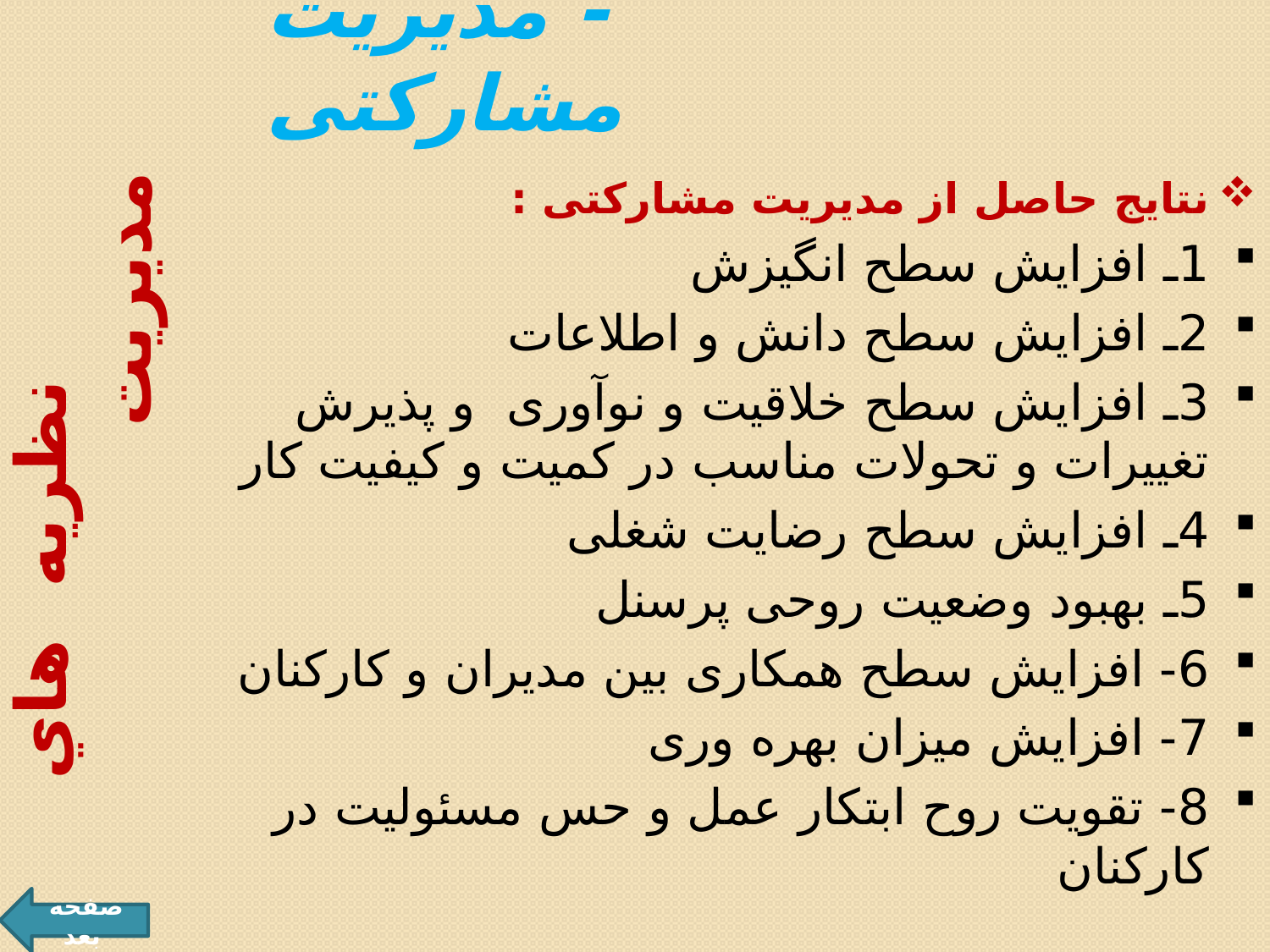

# - مدیریت مشاركتی

نتایج حاصل از مدیریت مشاركتی :
1ـ افزایش سطح انگیزش
2ـ افزایش سطح دانش و اطلاعات
3ـ افزایش سطح خلاقیت و نوآوری  و پذیرش تغییرات و تحولات مناسب در کمیت و کیفیت کار
4ـ افزایش سطح رضایت شغلی
5ـ بهبود وضعیت روحی پرسنل
6- افزایش سطح همکاری بین مدیران و کارکنان
7- افزایش میزان بهره وری
8- تقویت روح ابتکار عمل و حس مسئولیت در کارکنان
    نظريه هاي مديريت
صفحه  بعد